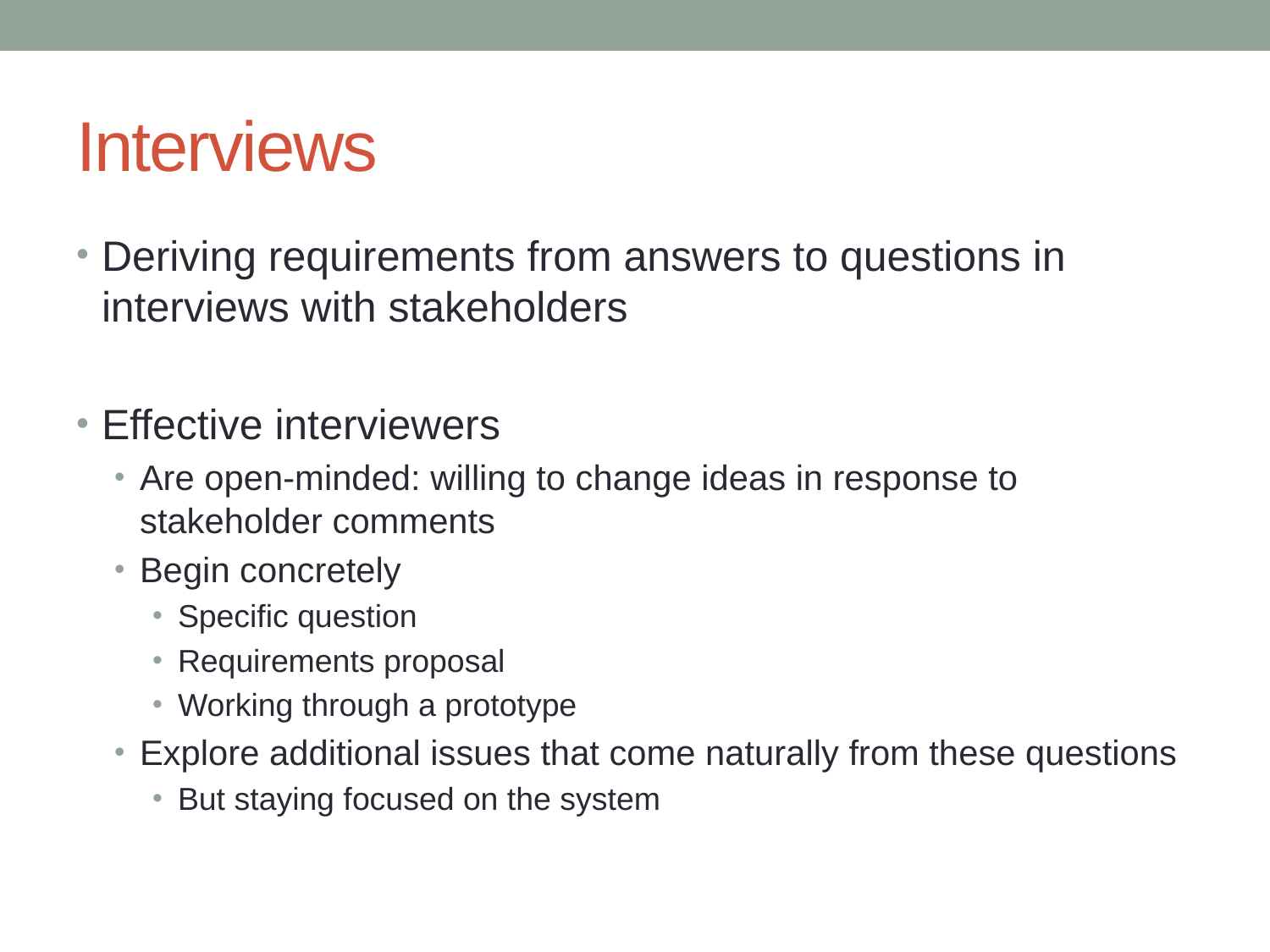

# Interviews
Deriving requirements from answers to questions in interviews with stakeholders

Effective interviewers
Are open-minded: willing to change ideas in response to stakeholder comments
Begin concretely
Specific question
Requirements proposal
Working through a prototype
Explore additional issues that come naturally from these questions
But staying focused on the system